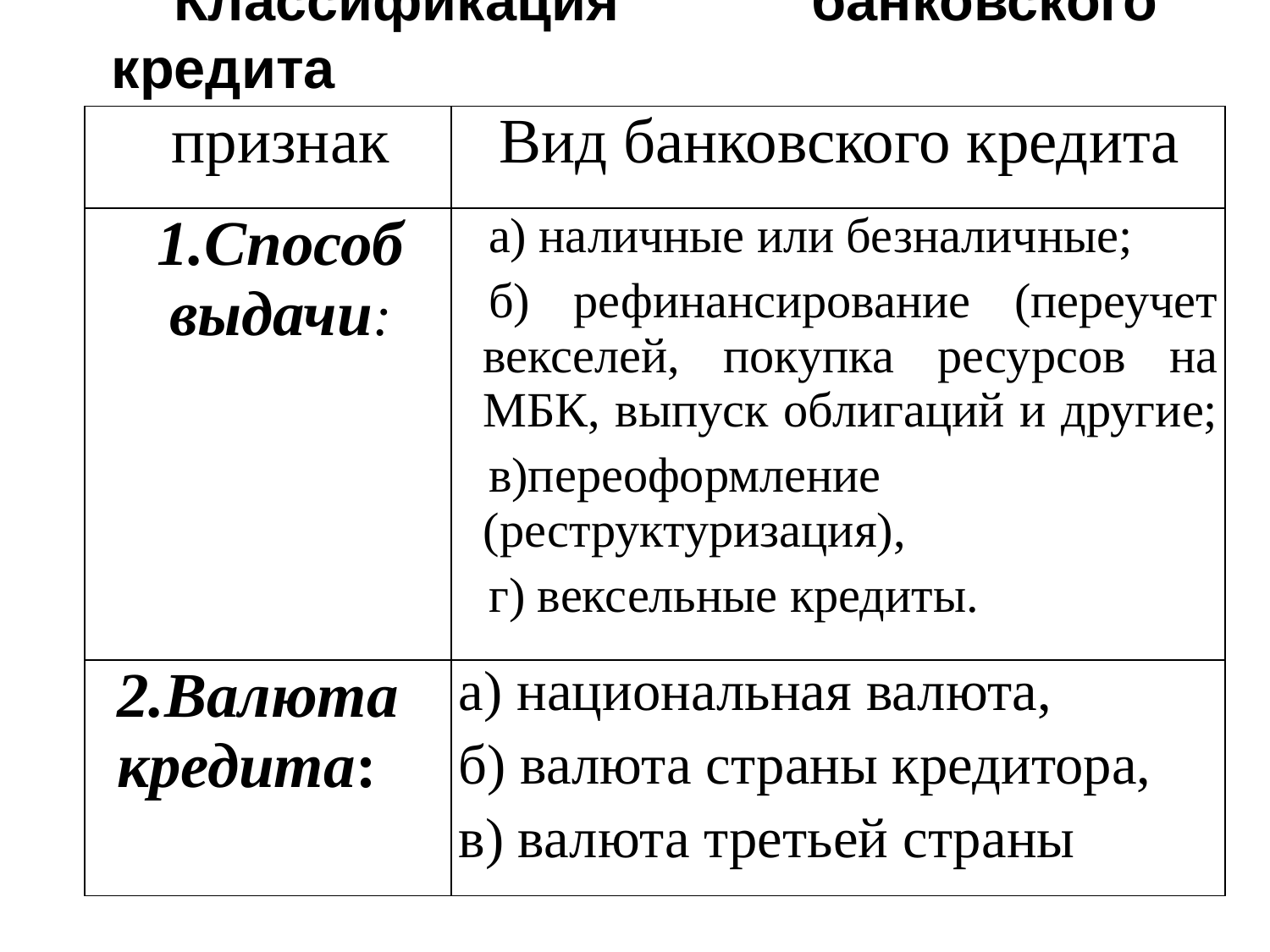

Классификация банковского кредита
| признак | Вид банковского кредита |
| --- | --- |
| 1.Способ выдачи: | а) наличные или безналичные; б) рефинансирование (переучет векселей, покупка ресурсов на МБК, выпуск облигаций и другие; в)переоформление (реструктуризация), г) вексельные кредиты. |
| 2.Валюта кредита: | а) национальная валюта, б) валюта страны кредитора, в) валюта третьей страны |